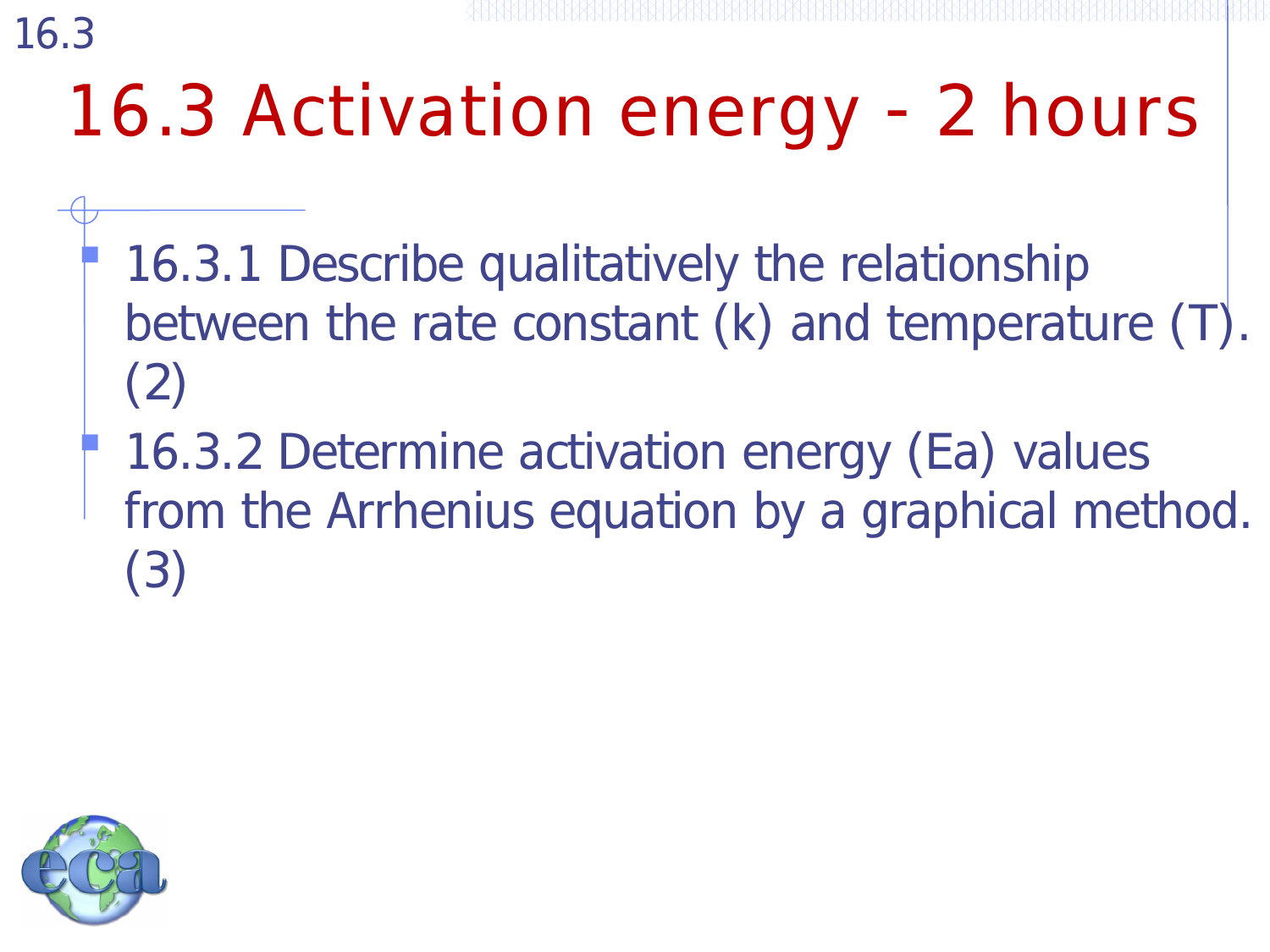

# 16.3 Activation energy - 2 hours
16.3.1 Describe qualitatively the relationship between the rate constant (k) and temperature (T). (2)
16.3.2 Determine activation energy (Ea) values from the Arrhenius equation by a graphical method. (3)